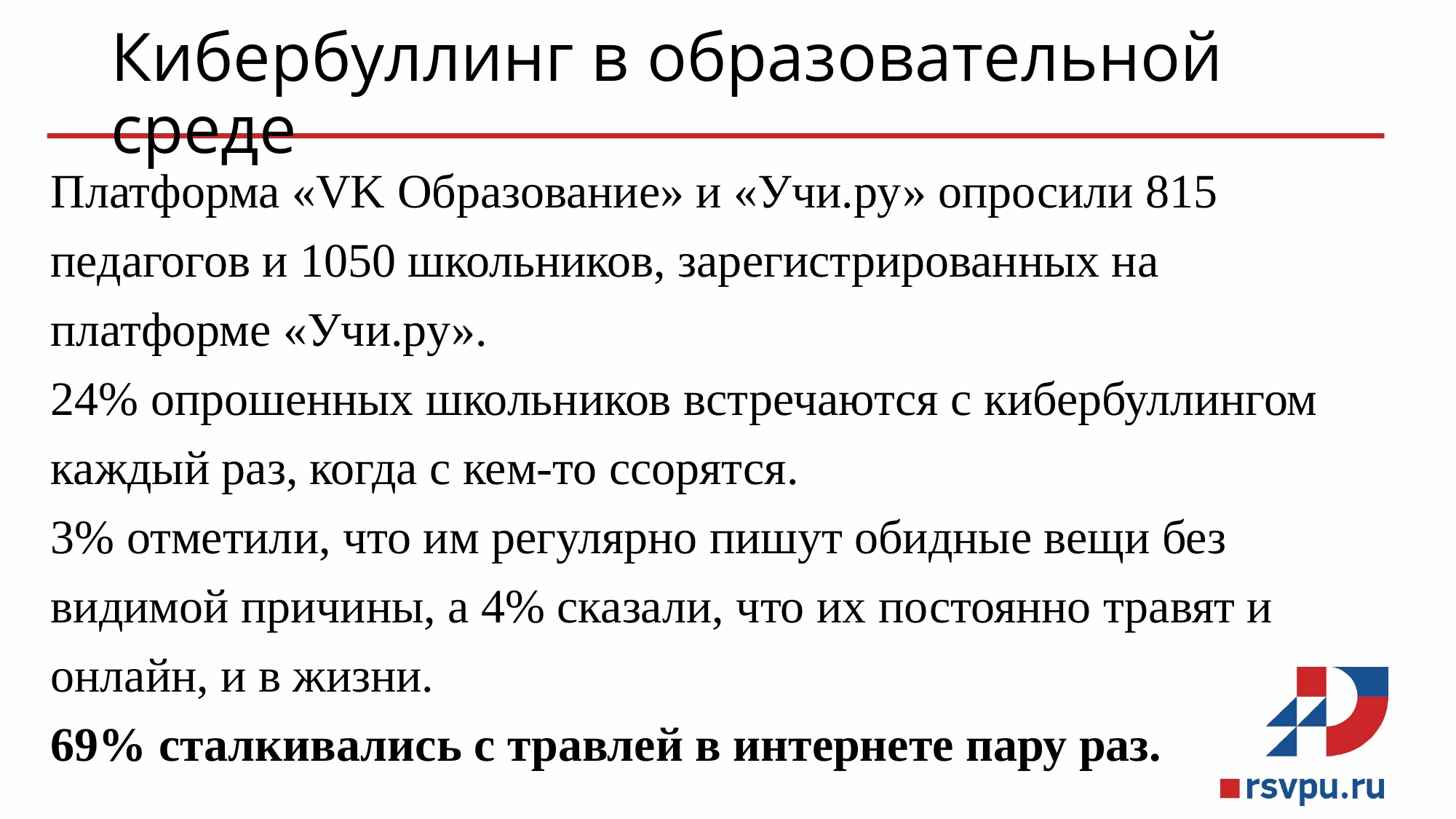

# Кибербуллинг в образовательной среде
Платформа «VK Образование» и «Учи.ру» опросили 815 педагогов и 1050 школьников, зарегистрированных на платформе «Учи.ру».
24% опрошенных школьников встречаются с кибербуллингом каждый раз, когда с кем-то ссорятся.
3% отметили, что им регулярно пишут обидные вещи без видимой причины, а 4% сказали, что их постоянно травят и онлайн, и в жизни.
69% сталкивались с травлей в интернете пару раз.